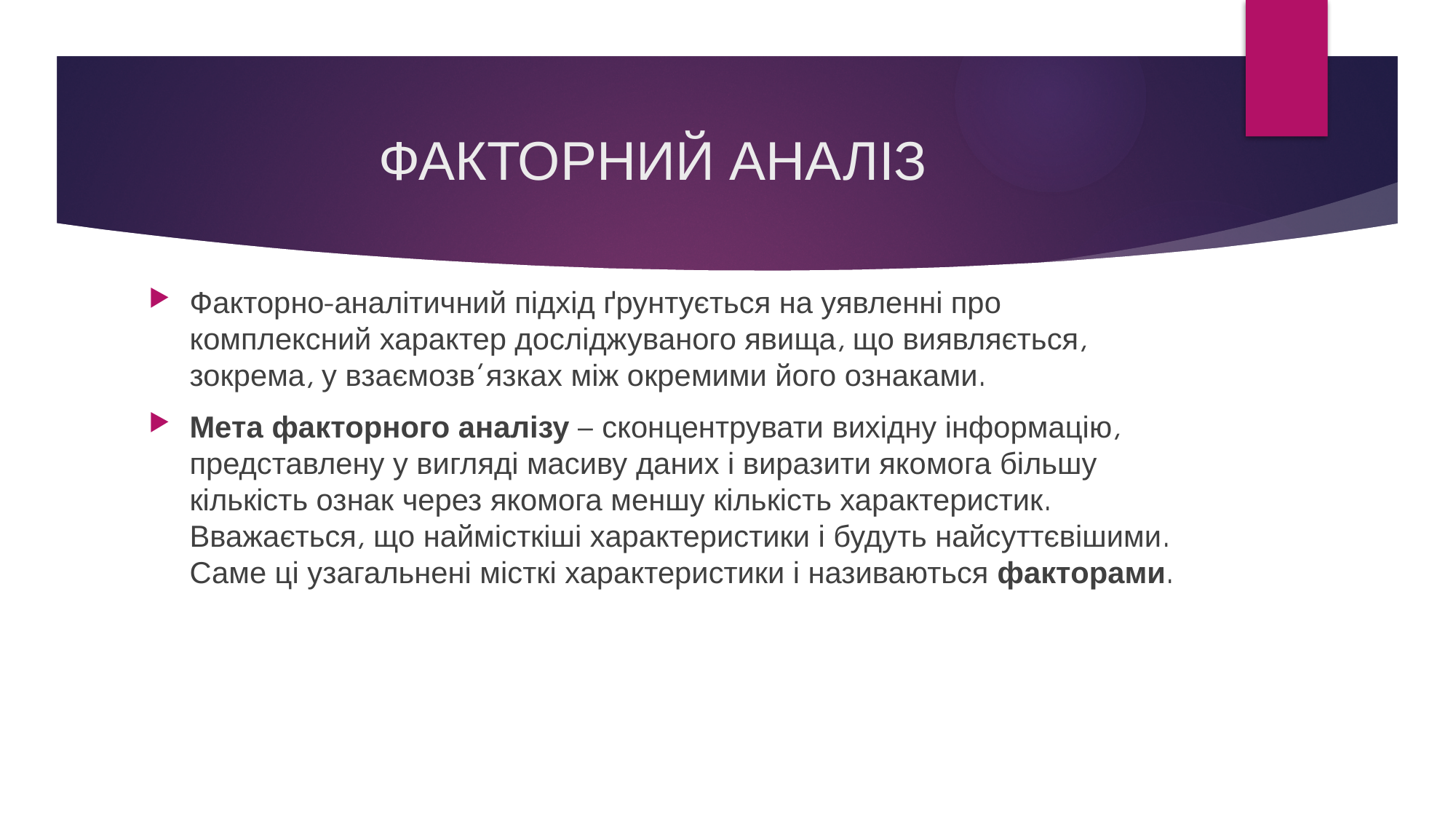

# ФАКТОРНИЙ АНАЛІЗ
Факторно-аналітичний підхід ґрунтується на уявленні про комплексний характер досліджуваного явища, що виявляється, зокрема, у взаємозв’язках між окремими його ознаками.
Мета факторного аналізу – сконцентрувати вихідну інформацію, представлену у вигляді масиву даних і виразити якомога більшу кількість ознак через якомога меншу кількість характеристик. Вважається, що наймісткіші характеристики і будуть найсуттєвішими. Саме ці узагальнені місткі характеристики і називаються факторами.